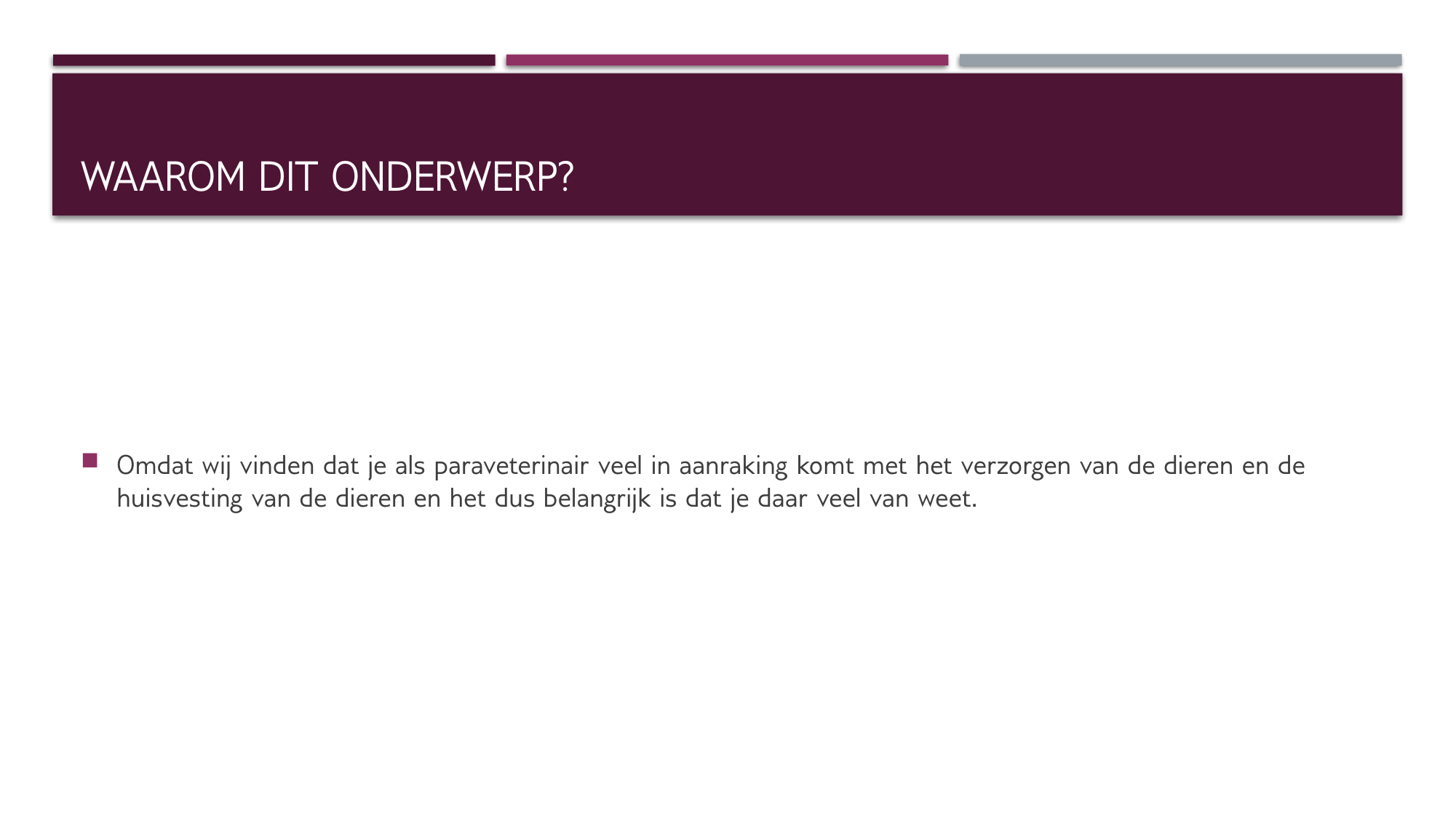

# Waarom dit onderwerp?
Omdat wij vinden dat je als paraveterinair veel in aanraking komt met het verzorgen van de dieren en de huisvesting van de dieren en het dus belangrijk is dat je daar veel van weet.